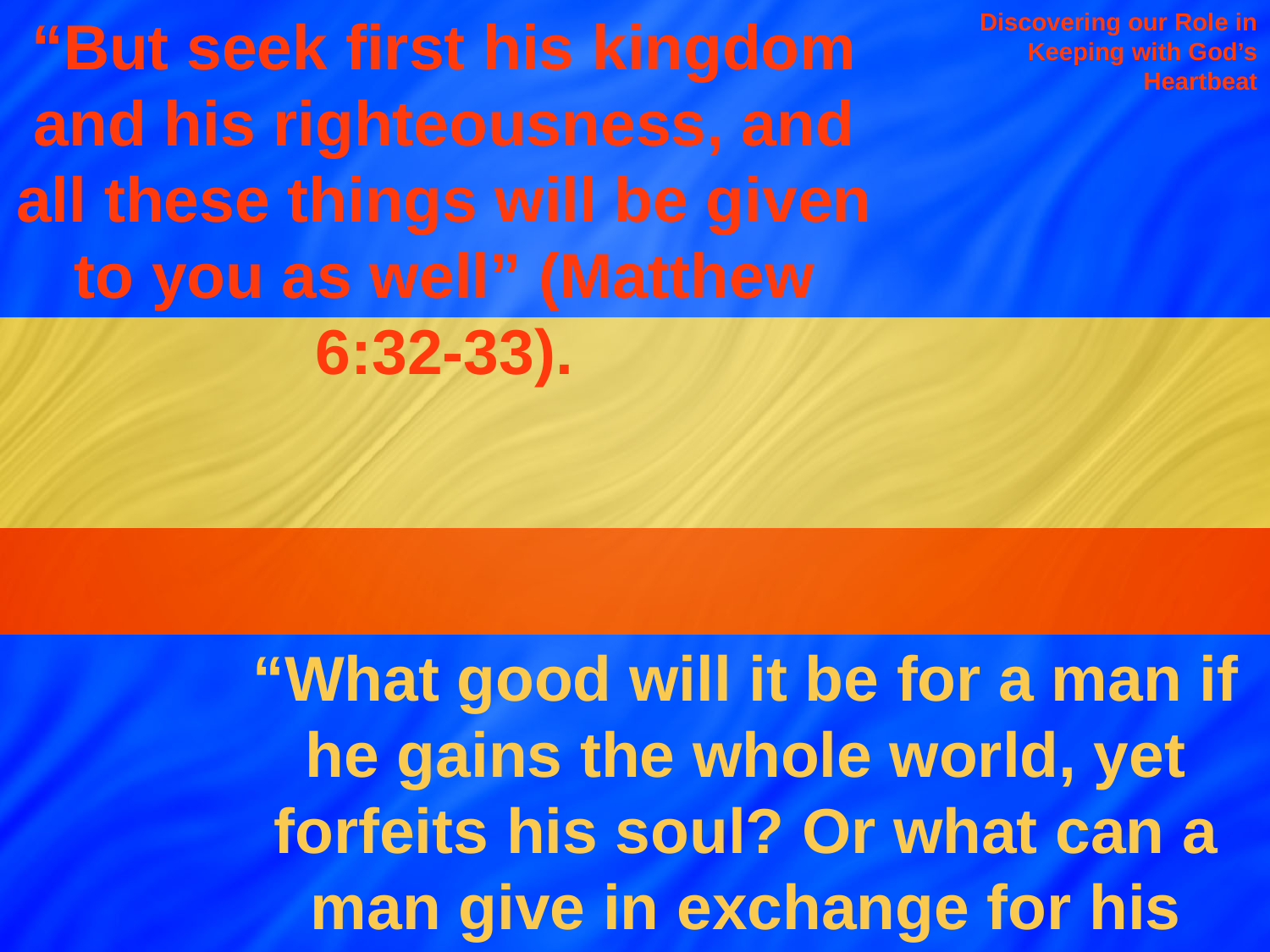

“But seek first his kingdom and his righteousness, and all these things will be given to you as well” (Matthew 6:32-33).
Discovering our Role in Keeping with God’s Heartbeat
“What good will it be for a man if he gains the whole world, yet forfeits his soul? Or what can a man give in exchange for his soul?” (Matthew 16:26).